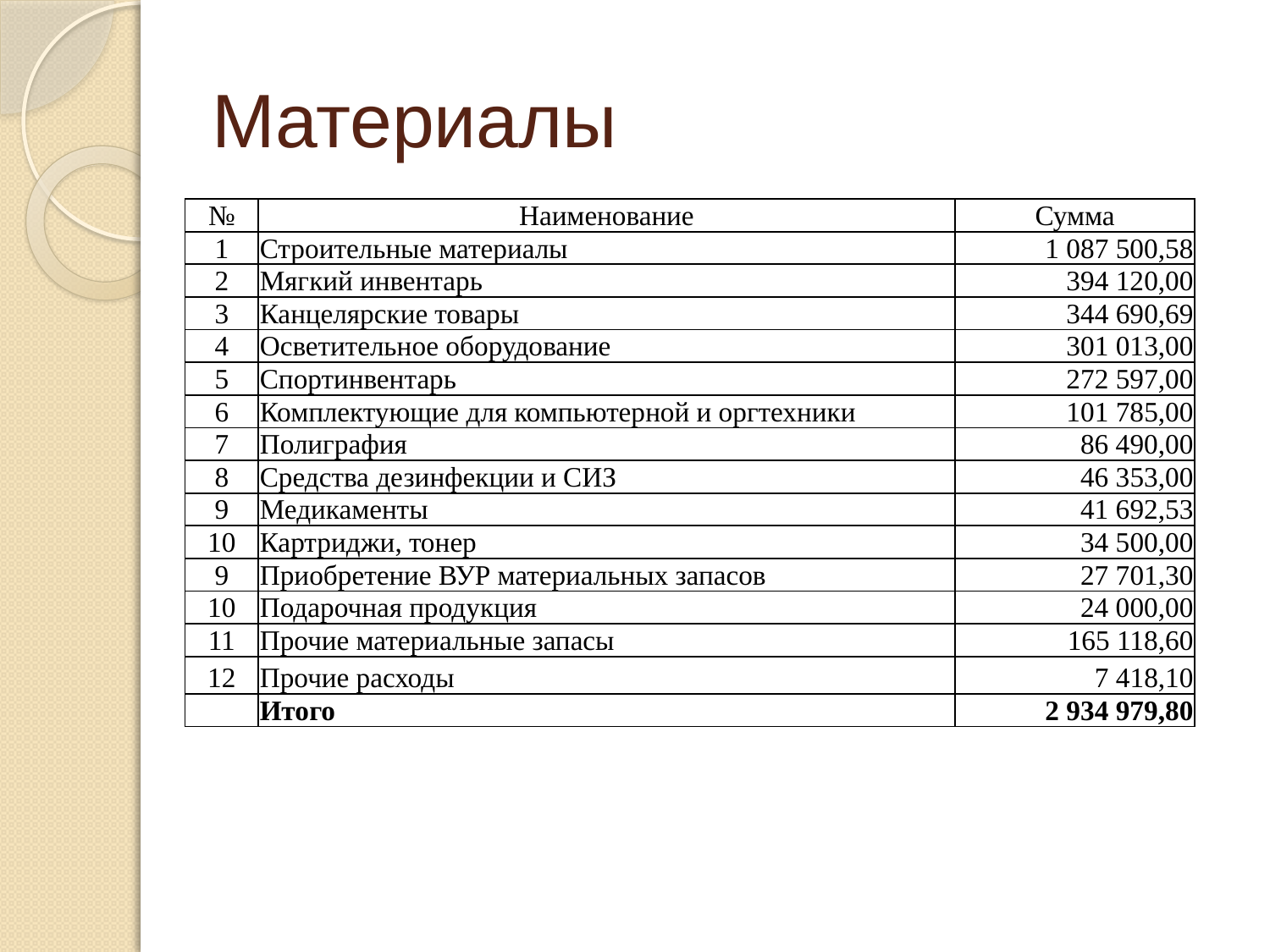

# Материалы
| № | Наименование | Сумма |
| --- | --- | --- |
| 1 | Строительные материалы | 1 087 500,58 |
| 2 | Мягкий инвентарь | 394 120,00 |
| 3 | Канцелярские товары | 344 690,69 |
| 4 | Осветительное оборудование | 301 013,00 |
| 5 | Спортинвентарь | 272 597,00 |
| 6 | Комплектующие для компьютерной и оргтехники | 101 785,00 |
| 7 | Полиграфия | 86 490,00 |
| 8 | Средства дезинфекции и СИЗ | 46 353,00 |
| 9 | Медикаменты | 41 692,53 |
| 10 | Картриджи, тонер | 34 500,00 |
| 9 | Приобретение ВУР материальных запасов | 27 701,30 |
| 10 | Подарочная продукция | 24 000,00 |
| 11 | Прочие материальные запасы | 165 118,60 |
| 12 | Прочие расходы | 7 418,10 |
|  | Итого | 2 934 979,80 |